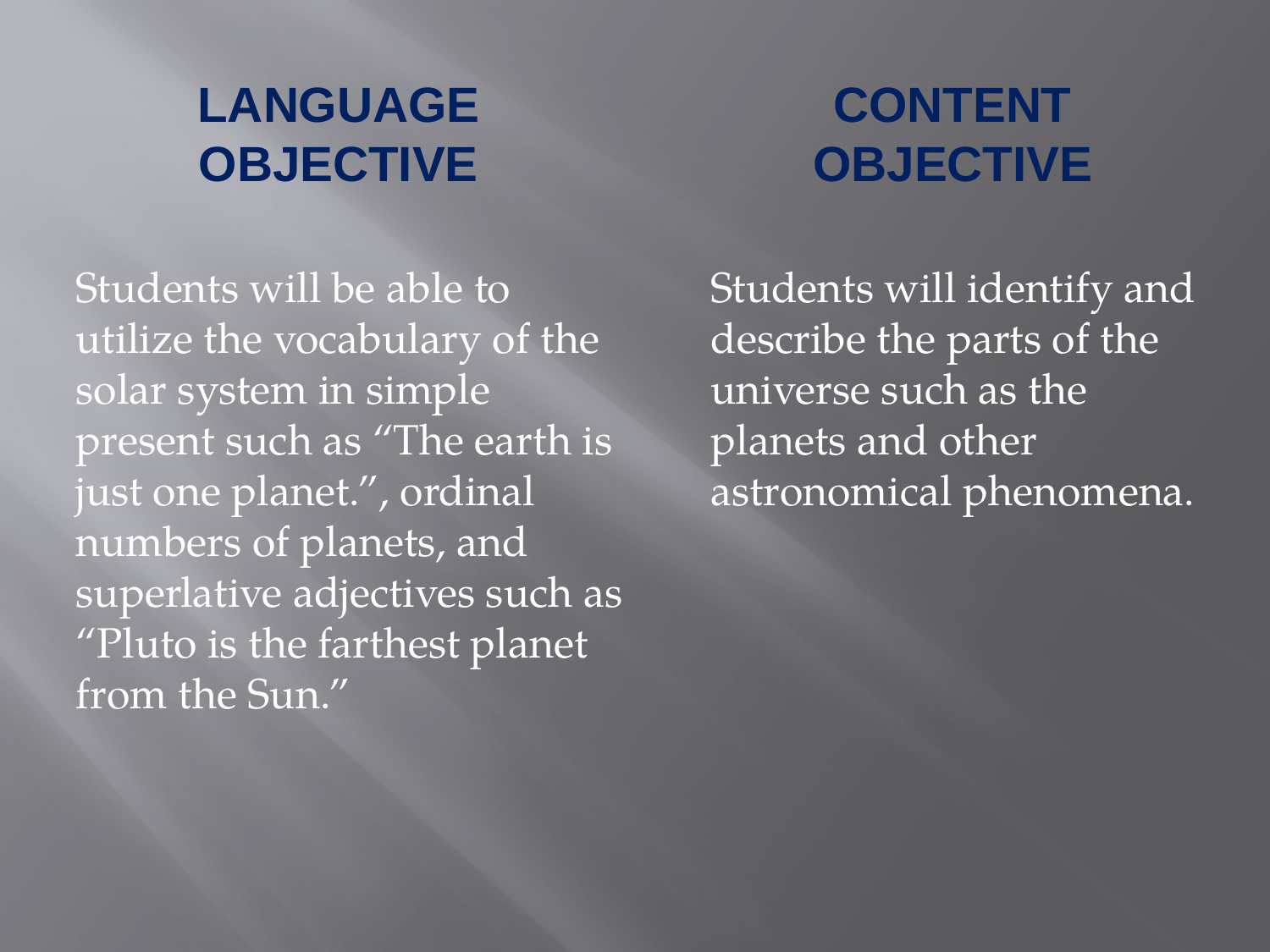

# LANGUAGE OBJECTIVE
CONTENT
OBJECTIVE
Students will be able to utilize the vocabulary of the solar system in simple present such as “The earth is just one planet.”, ordinal numbers of planets, and superlative adjectives such as “Pluto is the farthest planet from the Sun.”
Students will identify and describe the parts of the universe such as the planets and other astronomical phenomena.